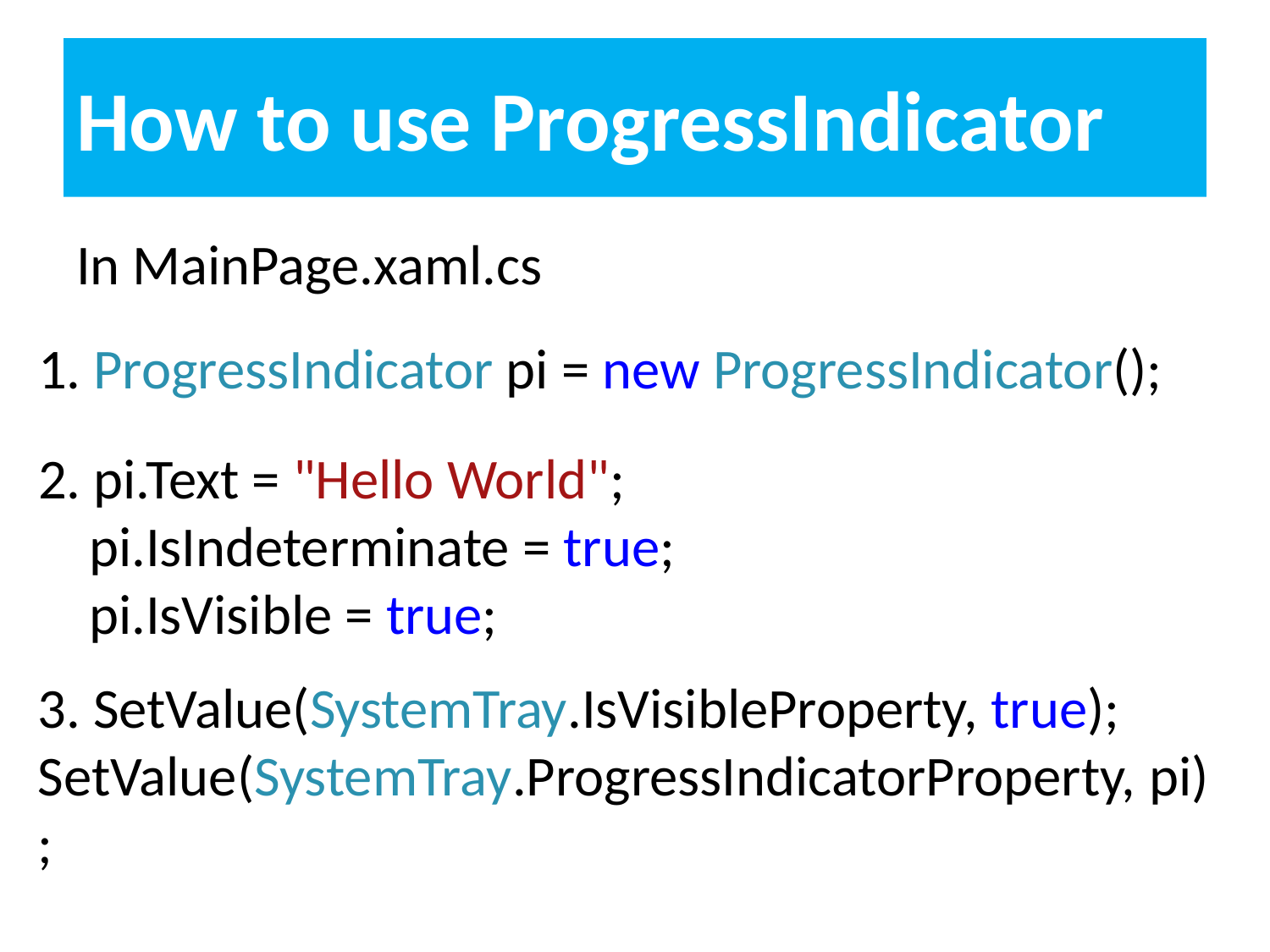

# How to use ProgressIndicator
     In MainPage.xaml.cs
1. ProgressIndicator pi = new ProgressIndicator();
2. pi.Text = "Hello World";
    pi.IsIndeterminate = true;
    pi.IsVisible = true;
3. SetValue(SystemTray.IsVisibleProperty, true);
SetValue(SystemTray.ProgressIndicatorProperty, pi);